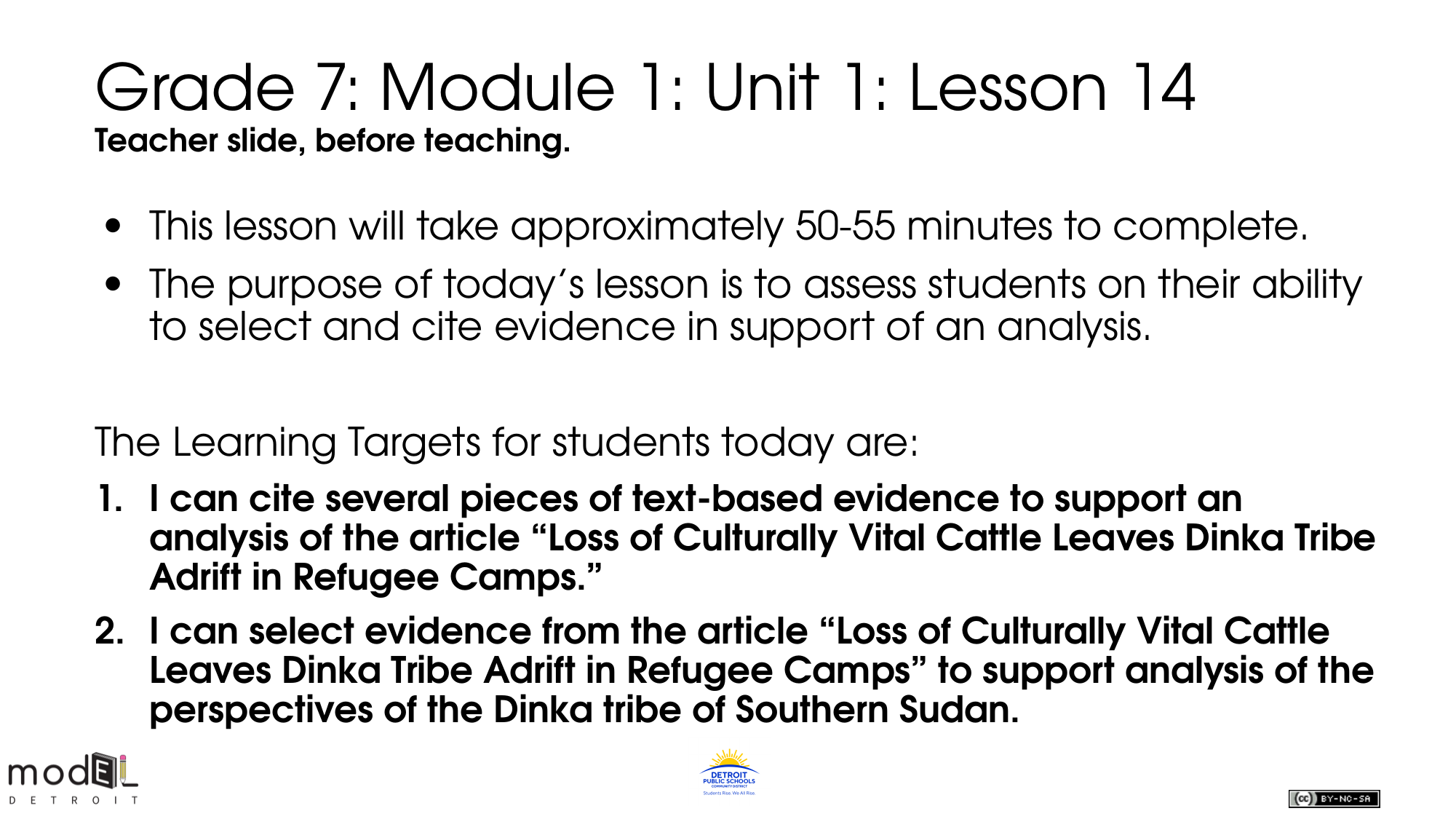

# Grade 7: Module 1: Unit 1: Lesson 14
Teacher slide, before teaching.
This lesson will take approximately 50-55 minutes to complete.
The purpose of today’s lesson is to assess students on their ability to select and cite evidence in support of an analysis.

The Learning Targets for students today are:
I can cite several pieces of text-based evidence to support an analysis of the article “Loss of Culturally Vital Cattle Leaves Dinka Tribe Adrift in Refugee Camps.”
I can select evidence from the article “Loss of Culturally Vital Cattle Leaves Dinka Tribe Adrift in Refugee Camps” to support analysis of the perspectives of the Dinka tribe of Southern Sudan.